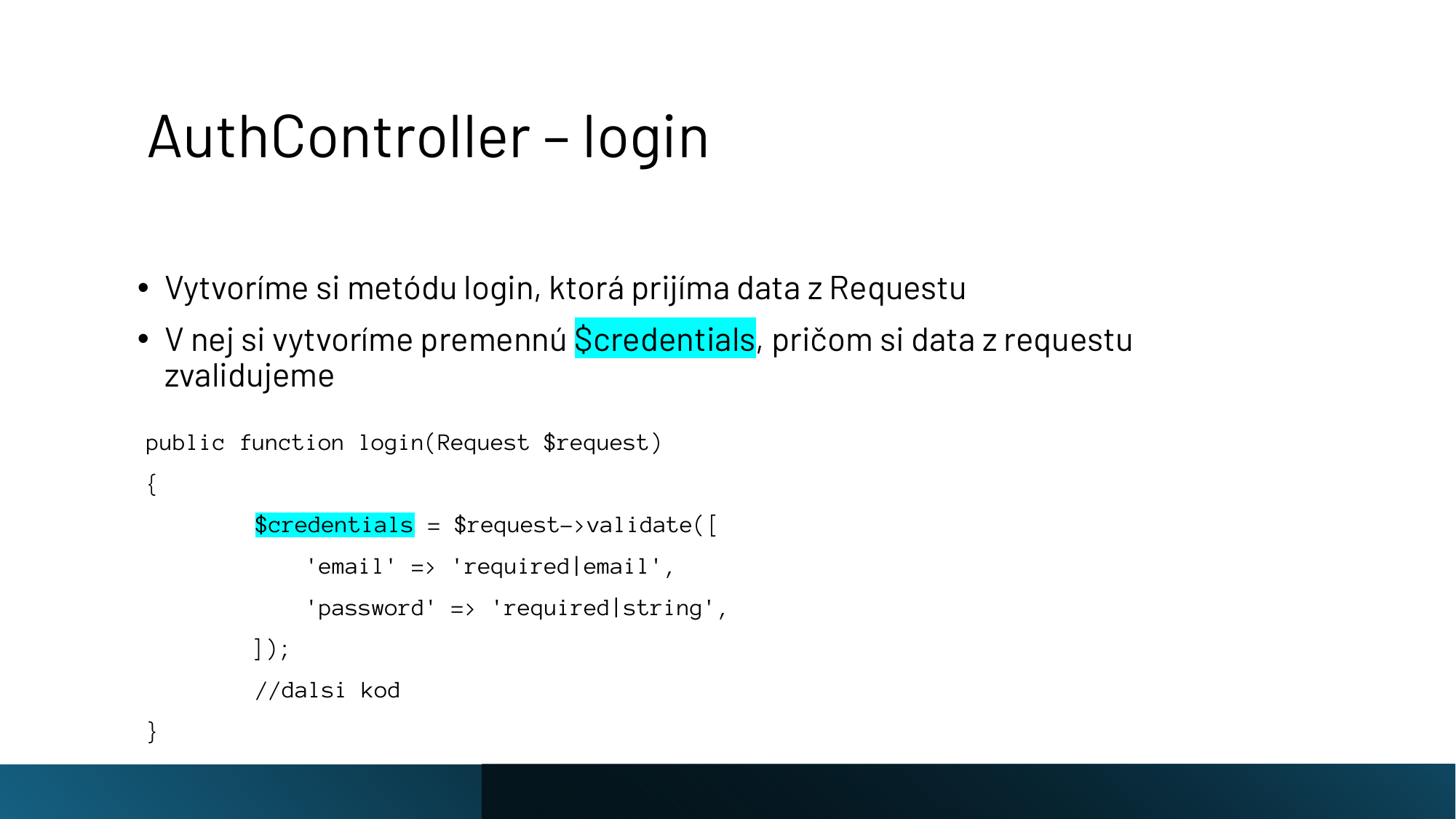

# AuthController – login
Vytvoríme si metódu login, ktorá prijíma data z Requestu
V nej si vytvoríme premennú $credentials, pričom si data z requestu zvalidujeme
public function login(Request $request)
{
	$credentials = $request->validate([
            'email' => 'required|email',
            'password' => 'required|string',
        ]);
  	//dalsi kod
}